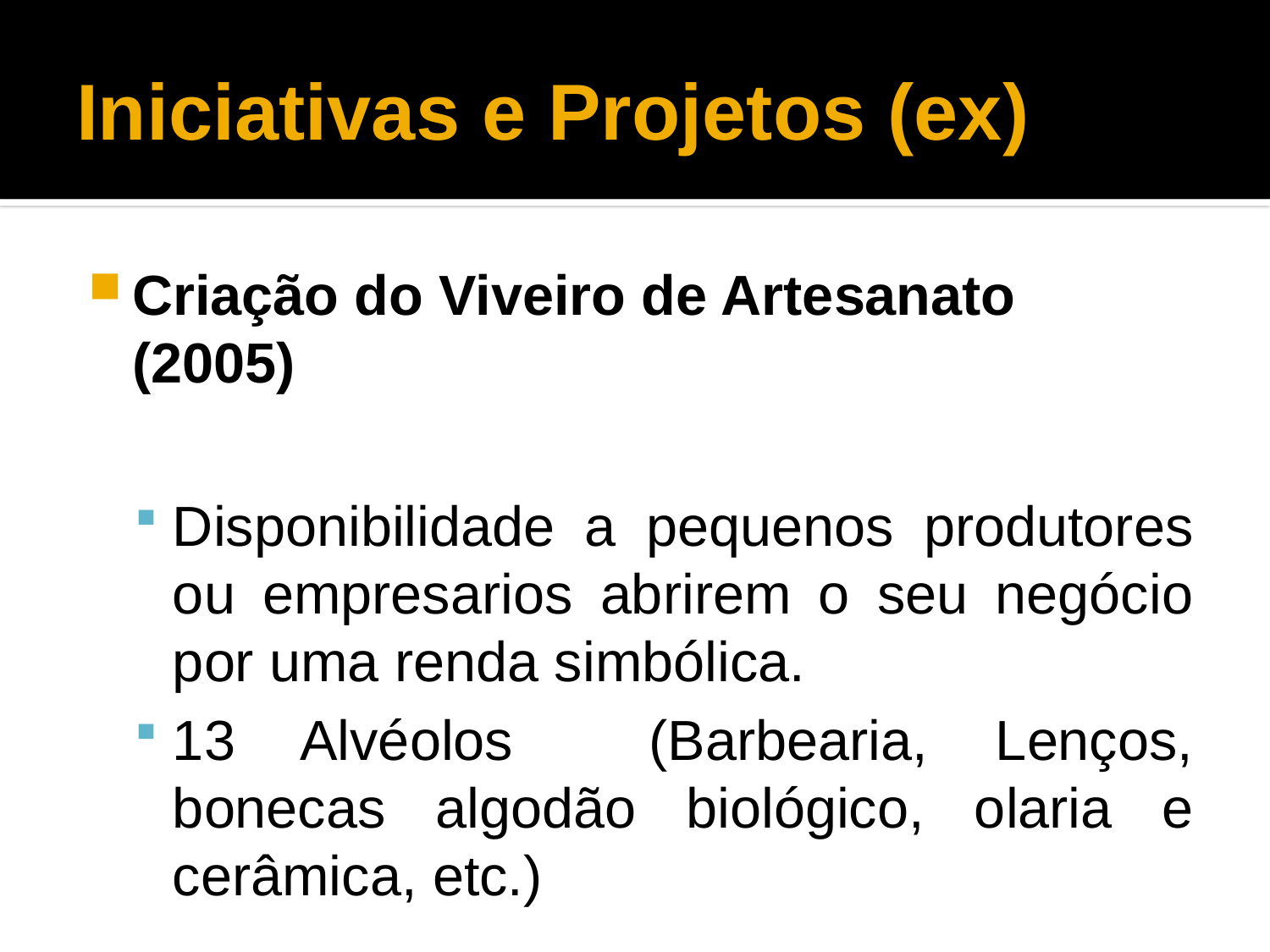

# Iniciativas e Projetos (ex)
Criação do Viveiro de Artesanato (2005)

Disponibilidade a pequenos produtores ou empresarios abrirem o seu negócio por uma renda simbólica.
13 Alvéolos  (Barbearia, Lenços, bonecas algodão biológico, olaria e cerâmica, etc.)